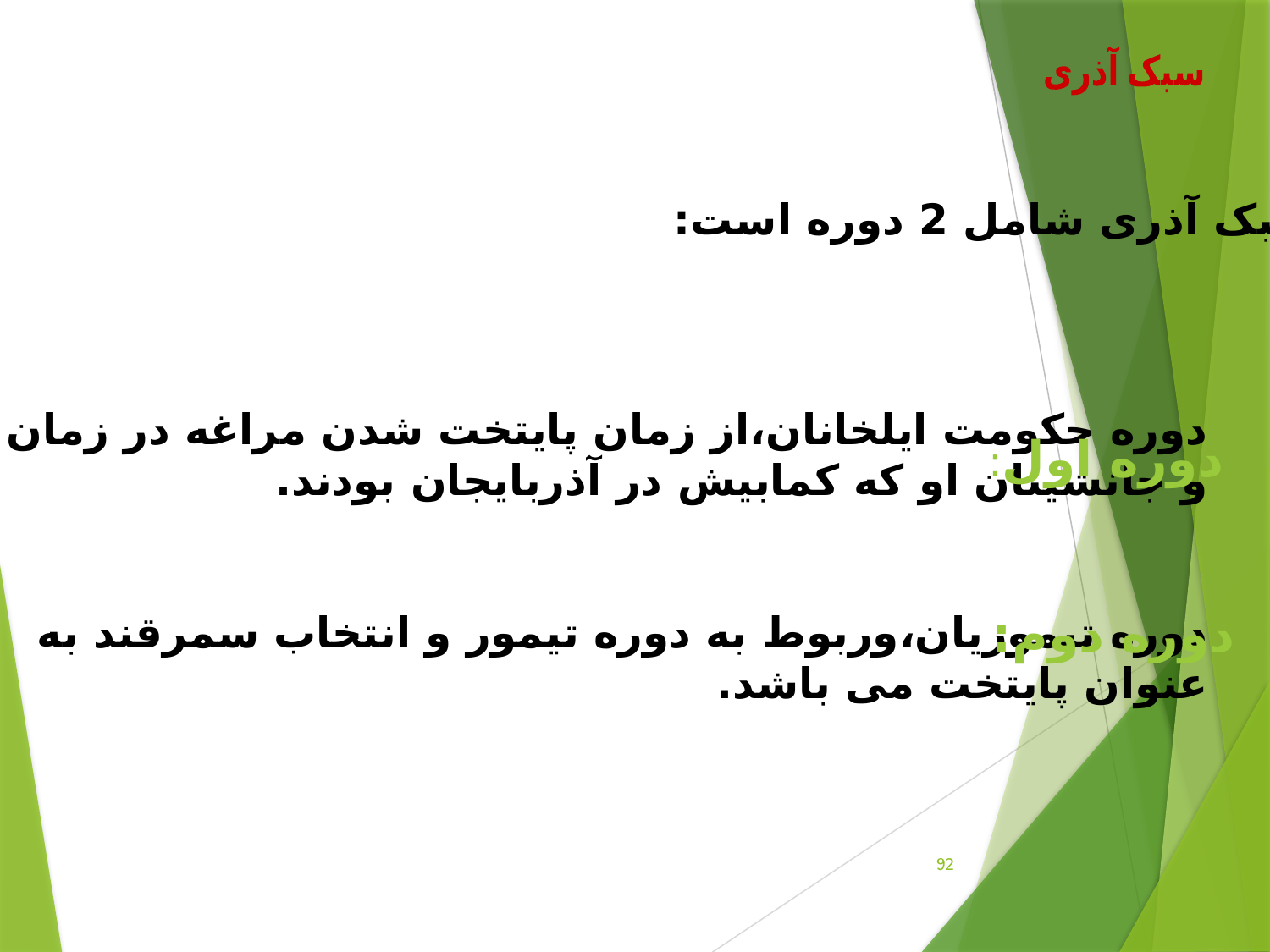

سبک آذری
سبک آذری شامل 2 دوره است:
دوره حکومت ایلخانان،از زمان پایتخت شدن مراغه در زمان هولاکو
و جانشینان او که کمابیش در آذربایجان بودند.

دوره تیموریان،وربوط به دوره تیمور و انتخاب سمرقند به
عنوان پایتخت می باشد.
دوره اول:
دوره دوم:

92